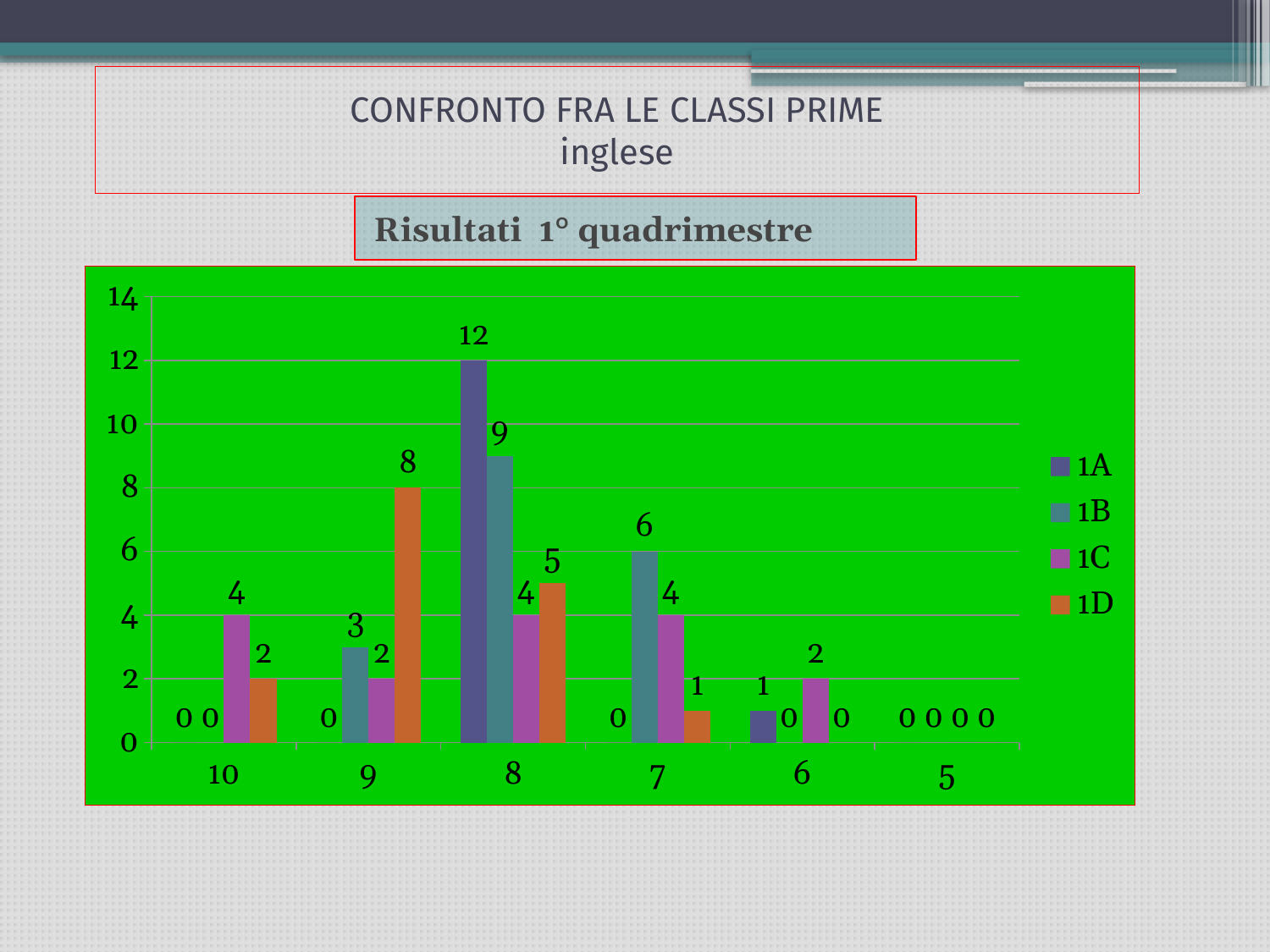

# CONFRONTO FRA LE CLASSI PRIME inglese
Risultati  1° quadrimestre

### Chart

| Category | 1A | 1B | 1C | 1D |
|---|---|---|---|---|
| 10 | 0.0 | 0.0 | 4.0 | 2.0 |
| 9 | 0.0 | 3.0 | 2.0 | 8.0 |
| 8 | 12.0 | 9.0 | 4.0 | 5.0 |
| 7 | 0.0 | 6.0 | 4.0 | 1.0 |
| 6 | 1.0 | 0.0 | 2.0 | 0.0 |
| 5 | 0.0 | 0.0 | 0.0 | 0.0 |